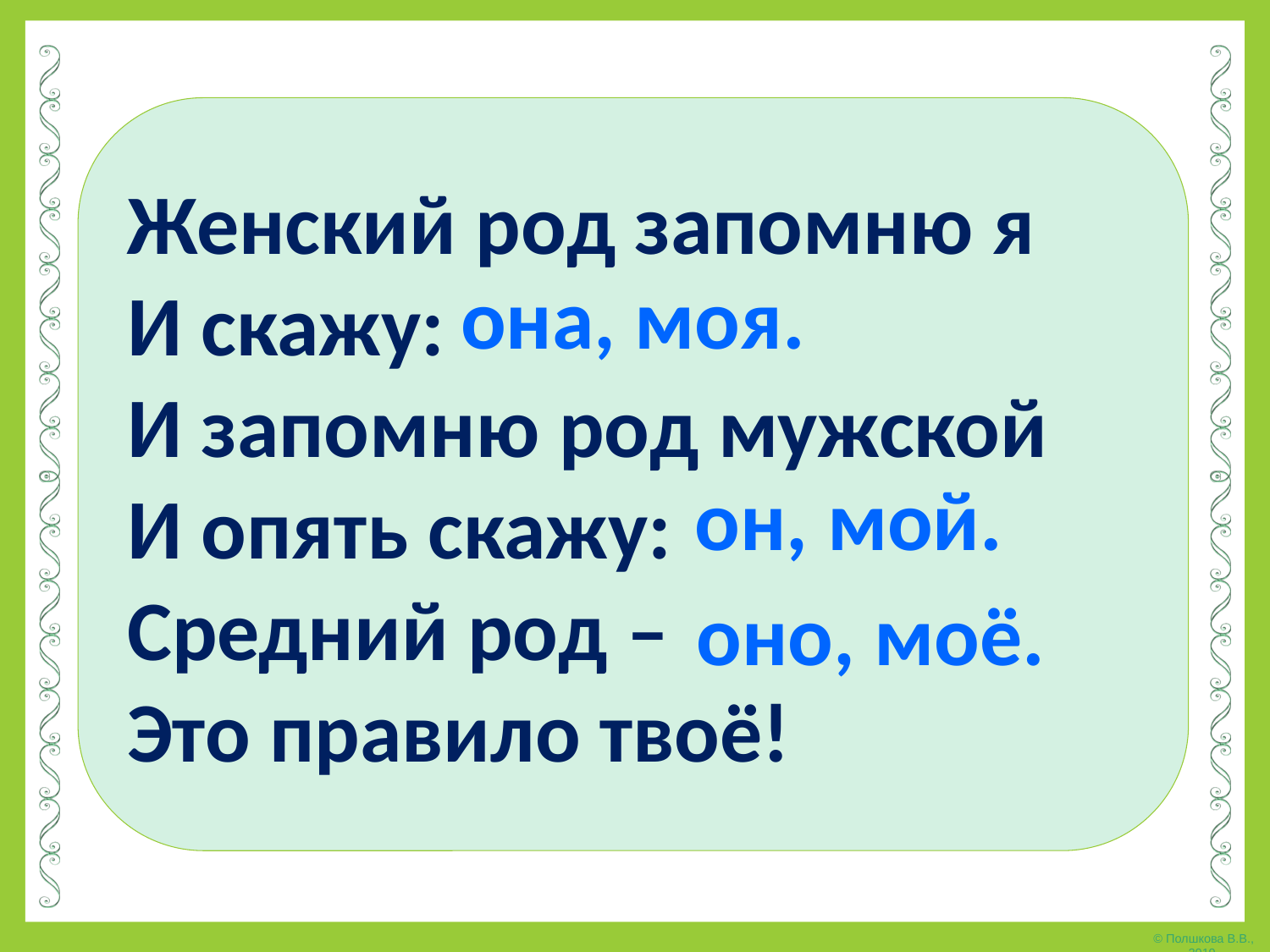

Женский род запомню я
И скажу:
И запомню род мужской
И опять скажу:
Средний род –
Это правило твоё!
она, моя.
он, мой.
оно, моё.